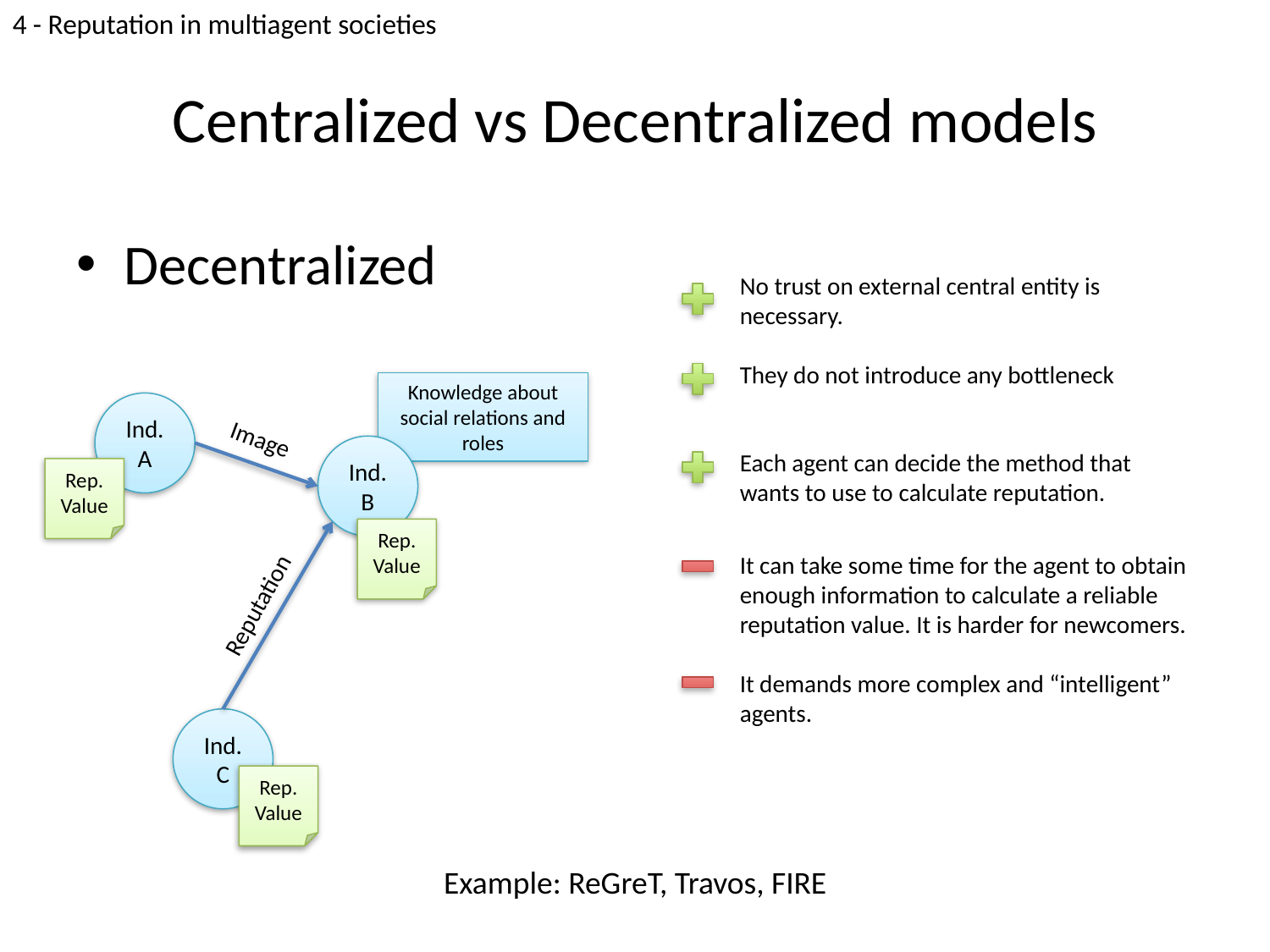

4 - Reputation in multiagent societies
# Centralized vs Decentralized models
Decentralized
No trust on external central entity is necessary.

They do not introduce any bottleneck

Each agent can decide the method that wants to use to calculate reputation.

Knowledge about social relations and roles
Ind. A
Image
Ind. B

Rep. Value
Rep. Value
It can take some time for the agent to obtain enough information to calculate a reliable reputation value. It is harder for newcomers.

It demands more complex and “intelligent” agents.

Reputation

Ind. C
Rep. Value
Example: ReGreT, Travos, FIRE